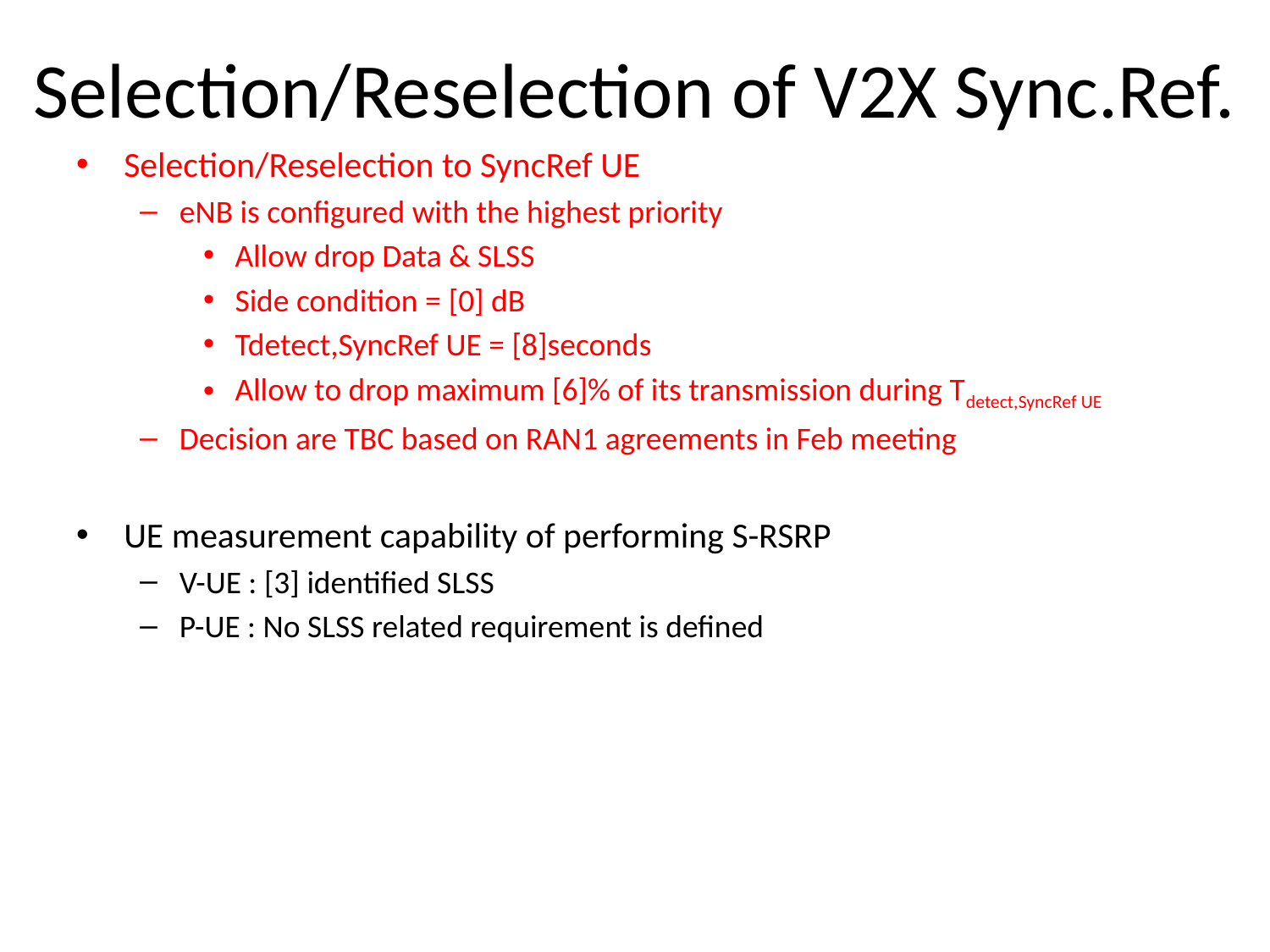

# Selection/Reselection of V2X Sync.Ref.
Selection/Reselection to SyncRef UE
eNB is configured with the highest priority
Allow drop Data & SLSS
Side condition = [0] dB
Tdetect,SyncRef UE = [8]seconds
Allow to drop maximum [6]% of its transmission during Tdetect,SyncRef UE
Decision are TBC based on RAN1 agreements in Feb meeting

UE measurement capability of performing S-RSRP
V-UE : [3] identified SLSS
P-UE : No SLSS related requirement is defined